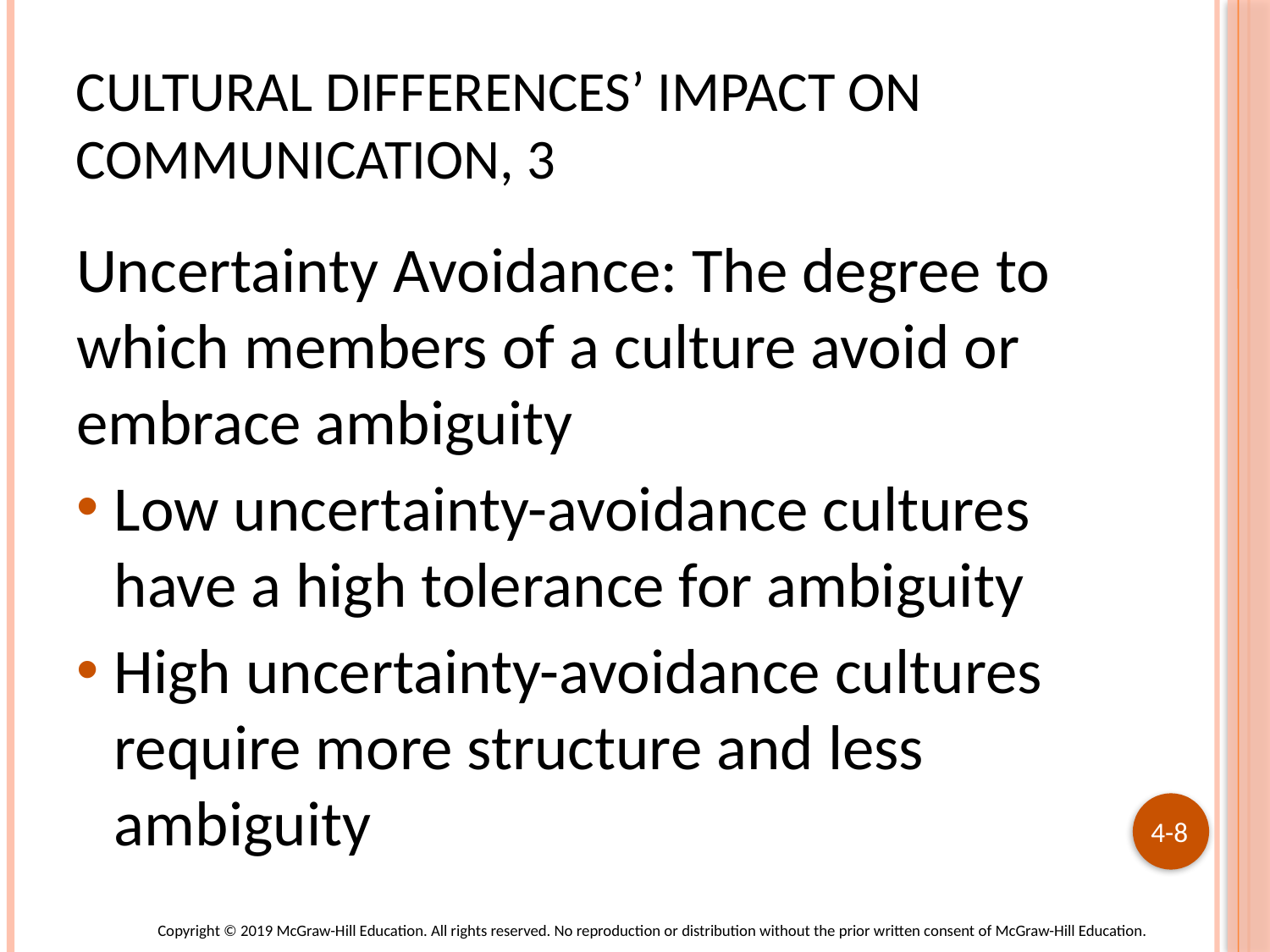

# Cultural Differences’ Impact on Communication, 3
Uncertainty Avoidance: The degree to which members of a culture avoid or embrace ambiguity
Low uncertainty-avoidance cultures have a high tolerance for ambiguity
High uncertainty-avoidance cultures require more structure and less ambiguity